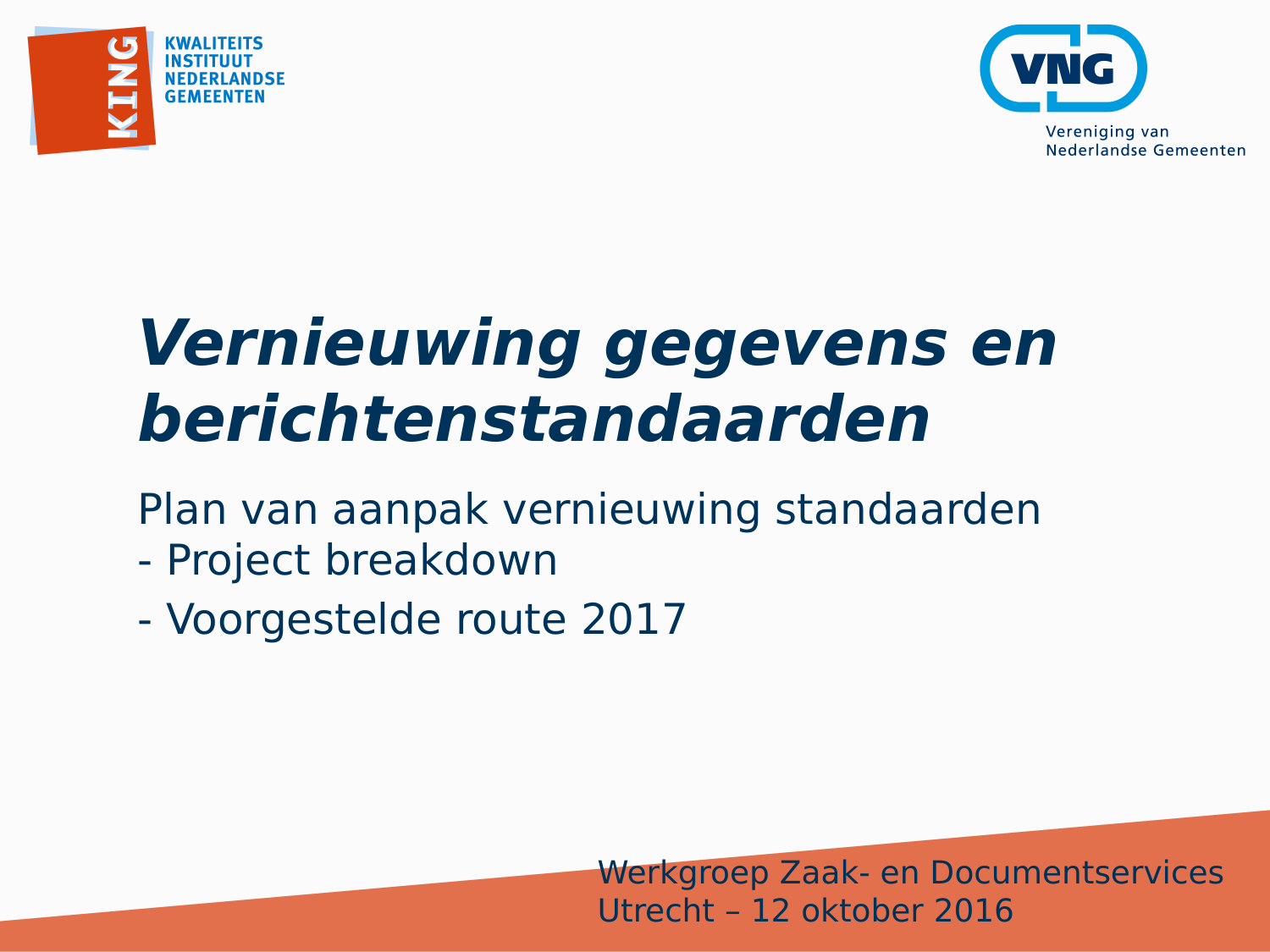

# Vernieuwing gegevens en berichtenstandaarden
Plan van aanpak vernieuwing standaarden
- Project breakdown
- Voorgestelde route 2017
Werkgroep Zaak- en Documentservices
Utrecht – 12 oktober 2016